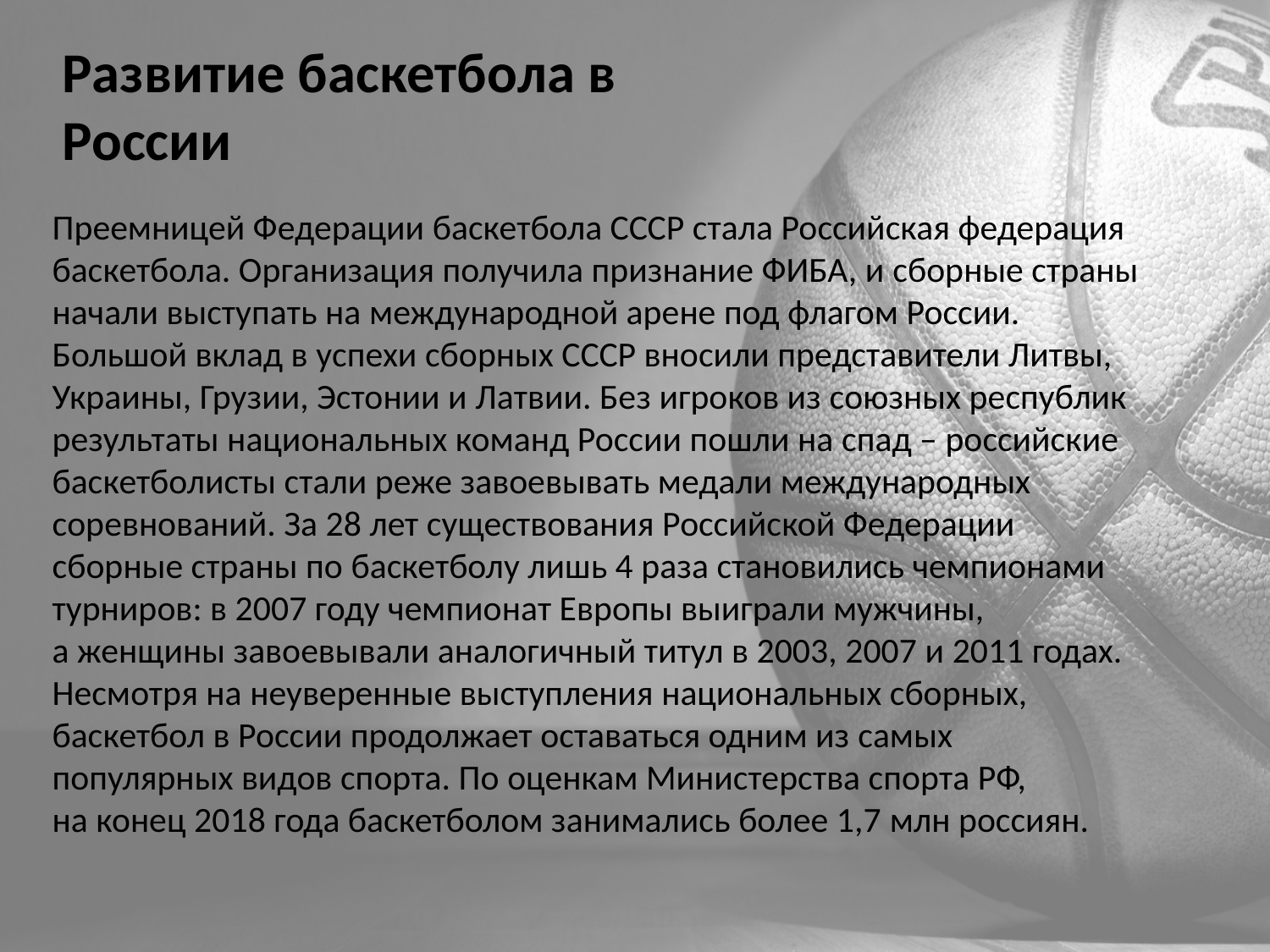

Развитие баскетбола в России
Преемницей Федерации баскетбола СССР стала Российская федерация баскетбола. Организация получила признание ФИБА, и сборные страны начали выступать на международной арене под флагом России.
Большой вклад в успехи сборных СССР вносили представители Литвы, Украины, Грузии, Эстонии и Латвии. Без игроков из союзных республик результаты национальных команд России пошли на спад – российские баскетболисты стали реже завоевывать медали международных соревнований. За 28 лет существования Российской Федерации сборные страны по баскетболу лишь 4 раза становились чемпионами турниров: в 2007 году чемпионат Европы выиграли мужчины, а женщины завоевывали аналогичный титул в 2003, 2007 и 2011 годах.
Несмотря на неуверенные выступления национальных сборных, баскетбол в России продолжает оставаться одним из самых популярных видов спорта. По оценкам Министерства спорта РФ, на конец 2018 года баскетболом занимались более 1,7 млн россиян.